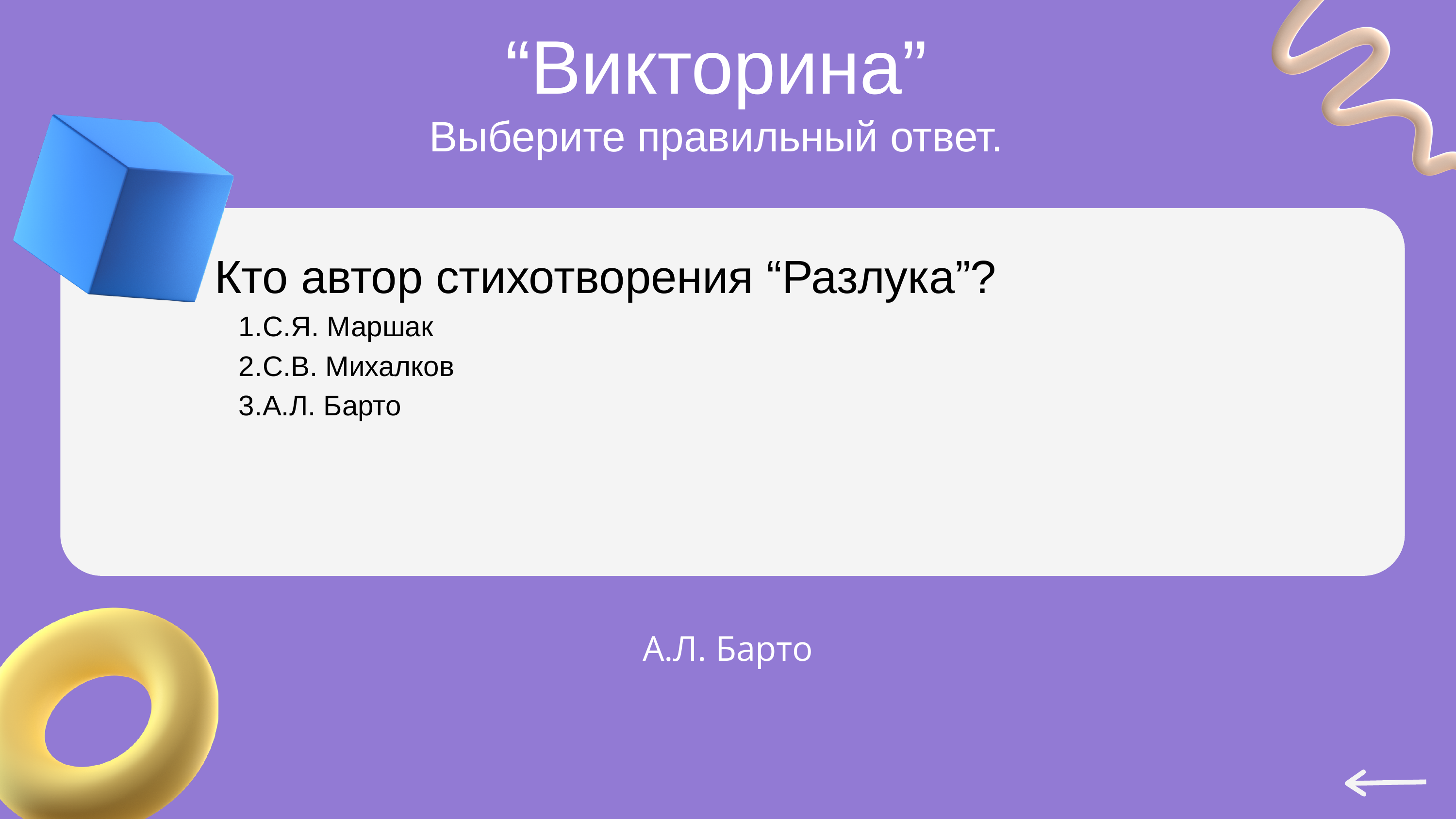

“Викторина”
Выберите правильный ответ.

Кто автор стихотворения “Разлука”?
С.Я. Маршак
С.В. Михалков
А.Л. Барто

А.Л. Барто